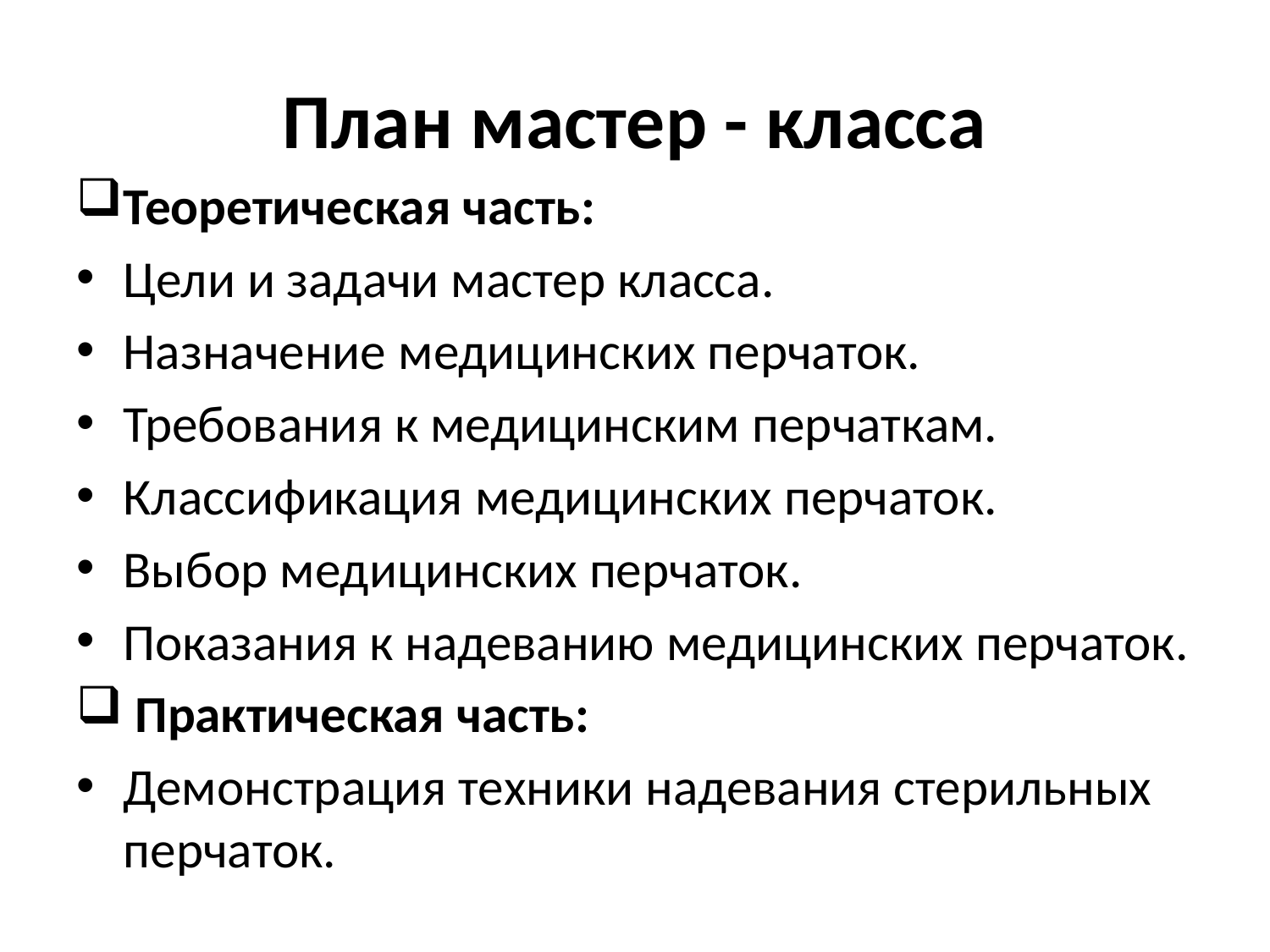

# План мастер - класса
Теоретическая часть:
Цели и задачи мастер класса.
Назначение медицинских перчаток.
Требования к медицинским перчаткам.
Классификация медицинских перчаток.
Выбор медицинских перчаток.
Показания к надеванию медицинских перчаток.
 Практическая часть:
Демонстрация техники надевания стерильных перчаток.